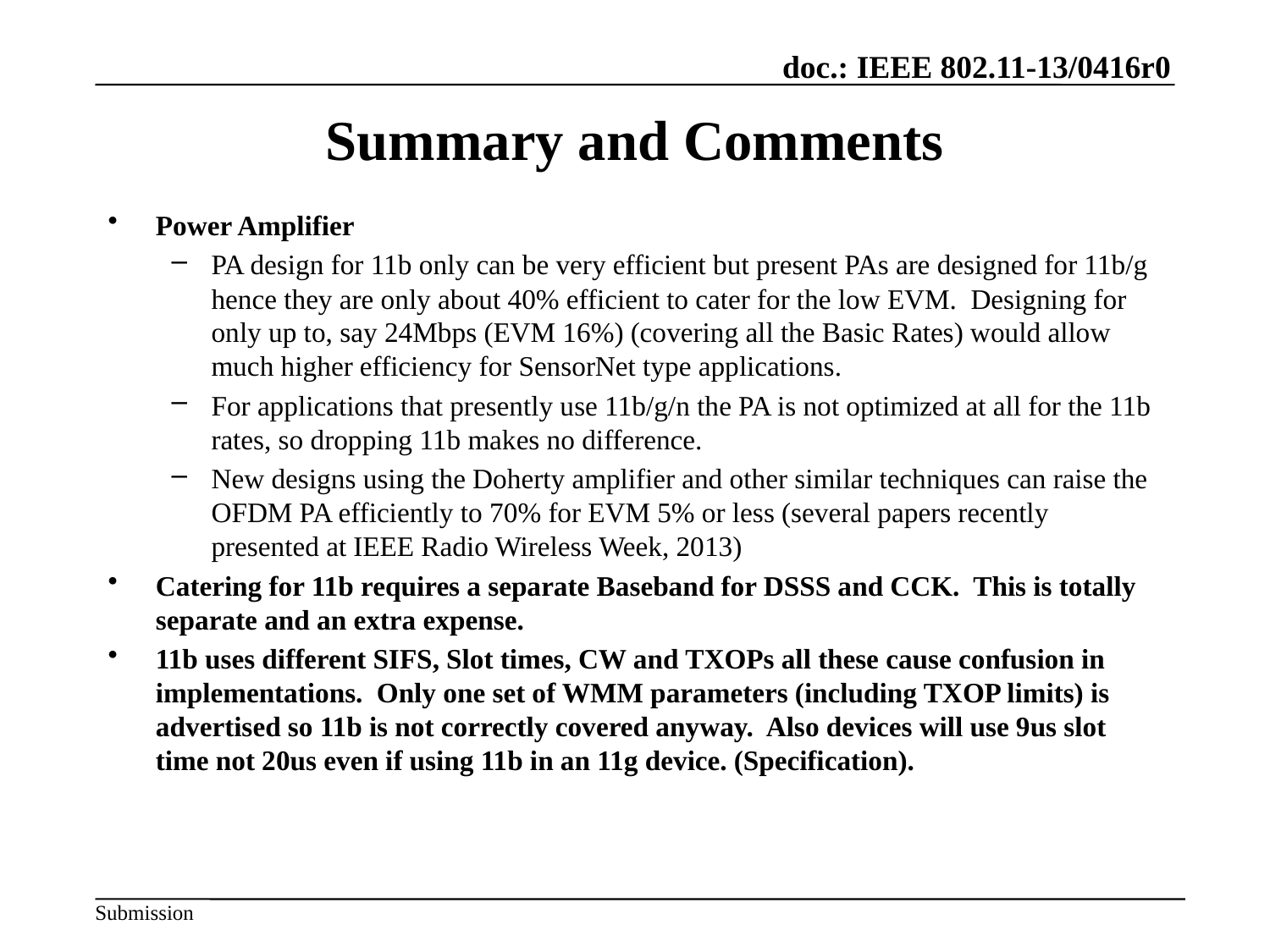

# Summary and Comments
Power Amplifier
PA design for 11b only can be very efficient but present PAs are designed for 11b/g hence they are only about 40% efficient to cater for the low EVM.  Designing for only up to, say 24Mbps (EVM 16%) (covering all the Basic Rates) would allow much higher efficiency for SensorNet type applications.
For applications that presently use 11b/g/n the PA is not optimized at all for the 11b rates, so dropping 11b makes no difference.
New designs using the Doherty amplifier and other similar techniques can raise the OFDM PA efficiently to 70% for EVM 5% or less (several papers recently presented at IEEE Radio Wireless Week, 2013)
Catering for 11b requires a separate Baseband for DSSS and CCK.  This is totally separate and an extra expense.
11b uses different SIFS, Slot times, CW and TXOPs all these cause confusion in implementations.  Only one set of WMM parameters (including TXOP limits) is advertised so 11b is not correctly covered anyway.  Also devices will use 9us slot time not 20us even if using 11b in an 11g device. (Specification).